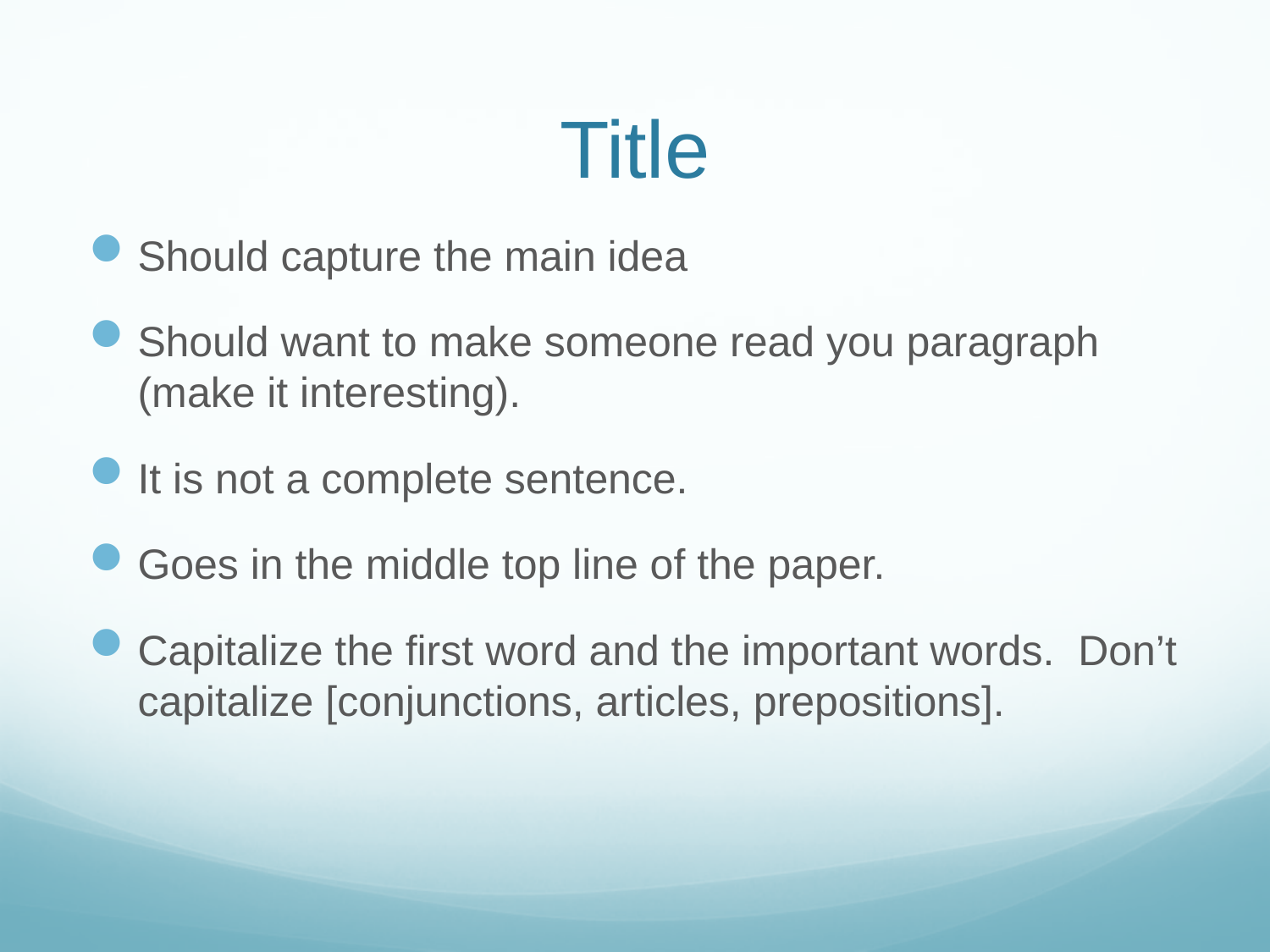

# Title
Should capture the main idea
Should want to make someone read you paragraph (make it interesting).
It is not a complete sentence.
Goes in the middle top line of the paper.
Capitalize the first word and the important words.  Don’t capitalize [conjunctions, articles, prepositions].